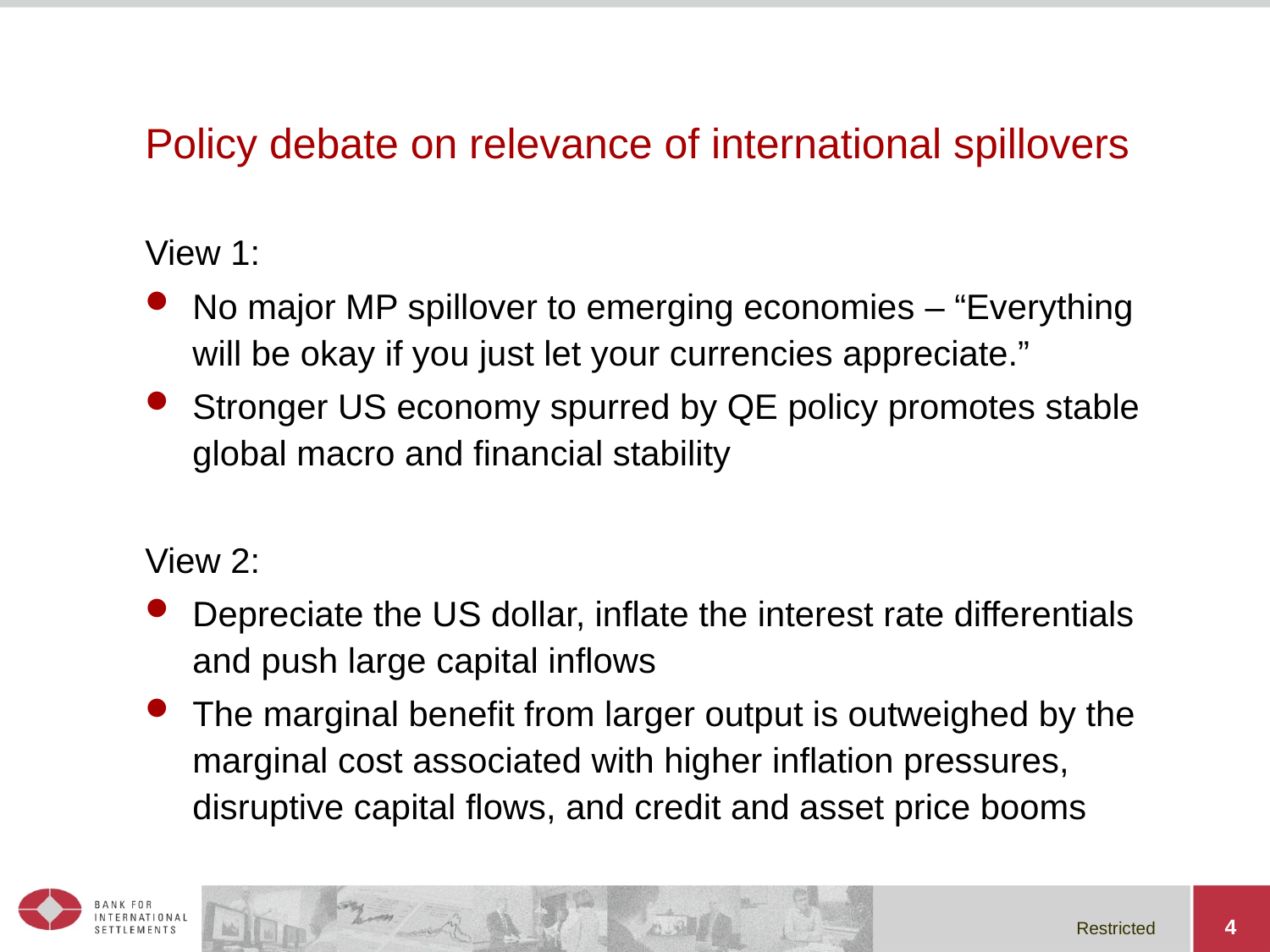

# Policy debate on relevance of international spillovers
View 1:
No major MP spillover to emerging economies – “Everything will be okay if you just let your currencies appreciate.”
Stronger US economy spurred by QE policy promotes stable global macro and financial stability

View 2:
Depreciate the US dollar, inflate the interest rate differentials and push large capital inflows
The marginal benefit from larger output is outweighed by the marginal cost associated with higher inflation pressures, disruptive capital flows, and credit and asset price booms
4